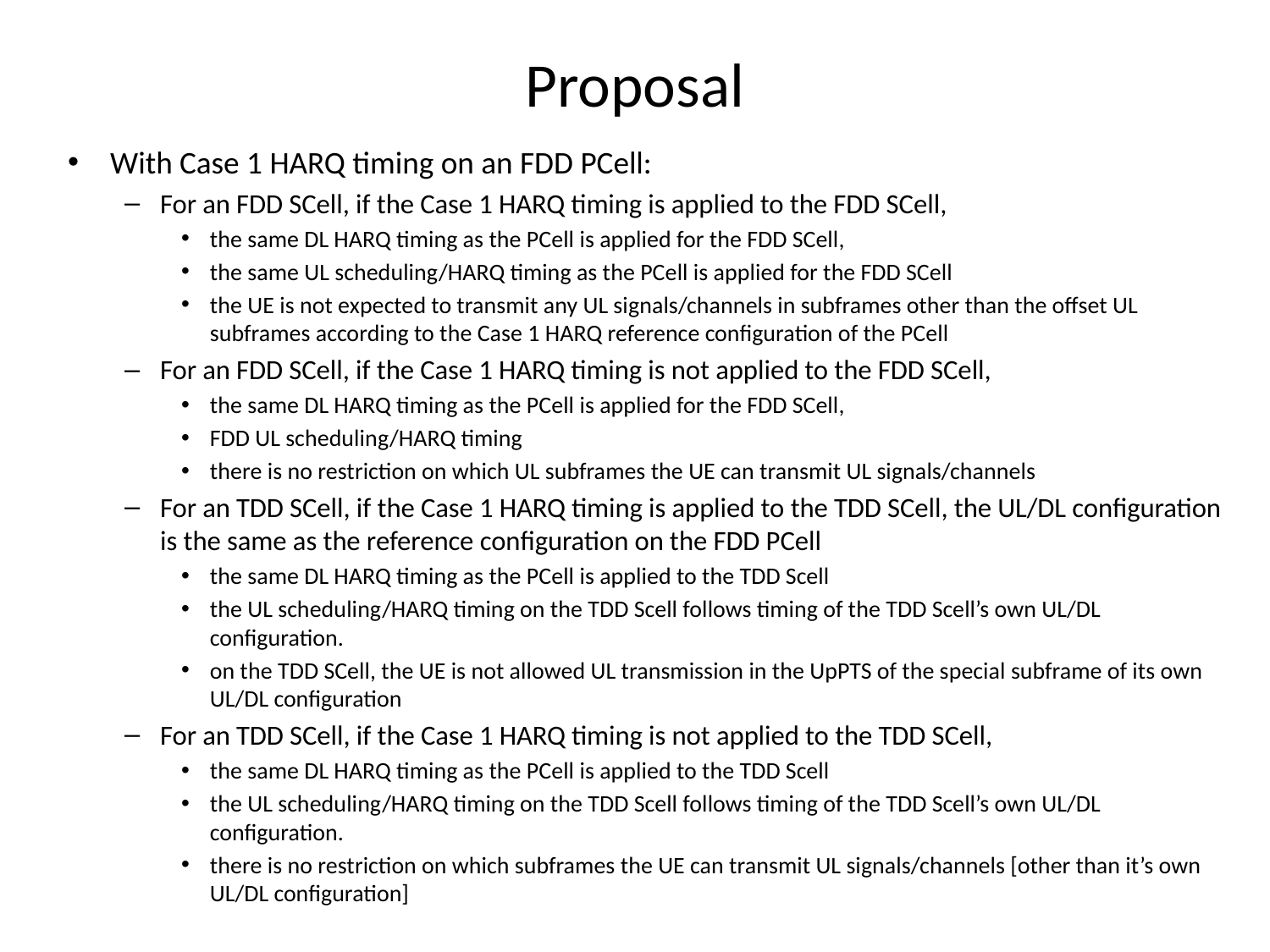

# Proposal
With Case 1 HARQ timing on an FDD PCell:
For an FDD SCell, if the Case 1 HARQ timing is applied to the FDD SCell,
the same DL HARQ timing as the PCell is applied for the FDD SCell,
the same UL scheduling/HARQ timing as the PCell is applied for the FDD SCell
the UE is not expected to transmit any UL signals/channels in subframes other than the offset UL subframes according to the Case 1 HARQ reference configuration of the PCell
For an FDD SCell, if the Case 1 HARQ timing is not applied to the FDD SCell,
the same DL HARQ timing as the PCell is applied for the FDD SCell,
FDD UL scheduling/HARQ timing
there is no restriction on which UL subframes the UE can transmit UL signals/channels
For an TDD SCell, if the Case 1 HARQ timing is applied to the TDD SCell, the UL/DL configuration is the same as the reference configuration on the FDD PCell
the same DL HARQ timing as the PCell is applied to the TDD Scell
the UL scheduling/HARQ timing on the TDD Scell follows timing of the TDD Scell’s own UL/DL configuration.
on the TDD SCell, the UE is not allowed UL transmission in the UpPTS of the special subframe of its own UL/DL configuration
For an TDD SCell, if the Case 1 HARQ timing is not applied to the TDD SCell,
the same DL HARQ timing as the PCell is applied to the TDD Scell
the UL scheduling/HARQ timing on the TDD Scell follows timing of the TDD Scell’s own UL/DL configuration.
there is no restriction on which subframes the UE can transmit UL signals/channels [other than it’s own UL/DL configuration]